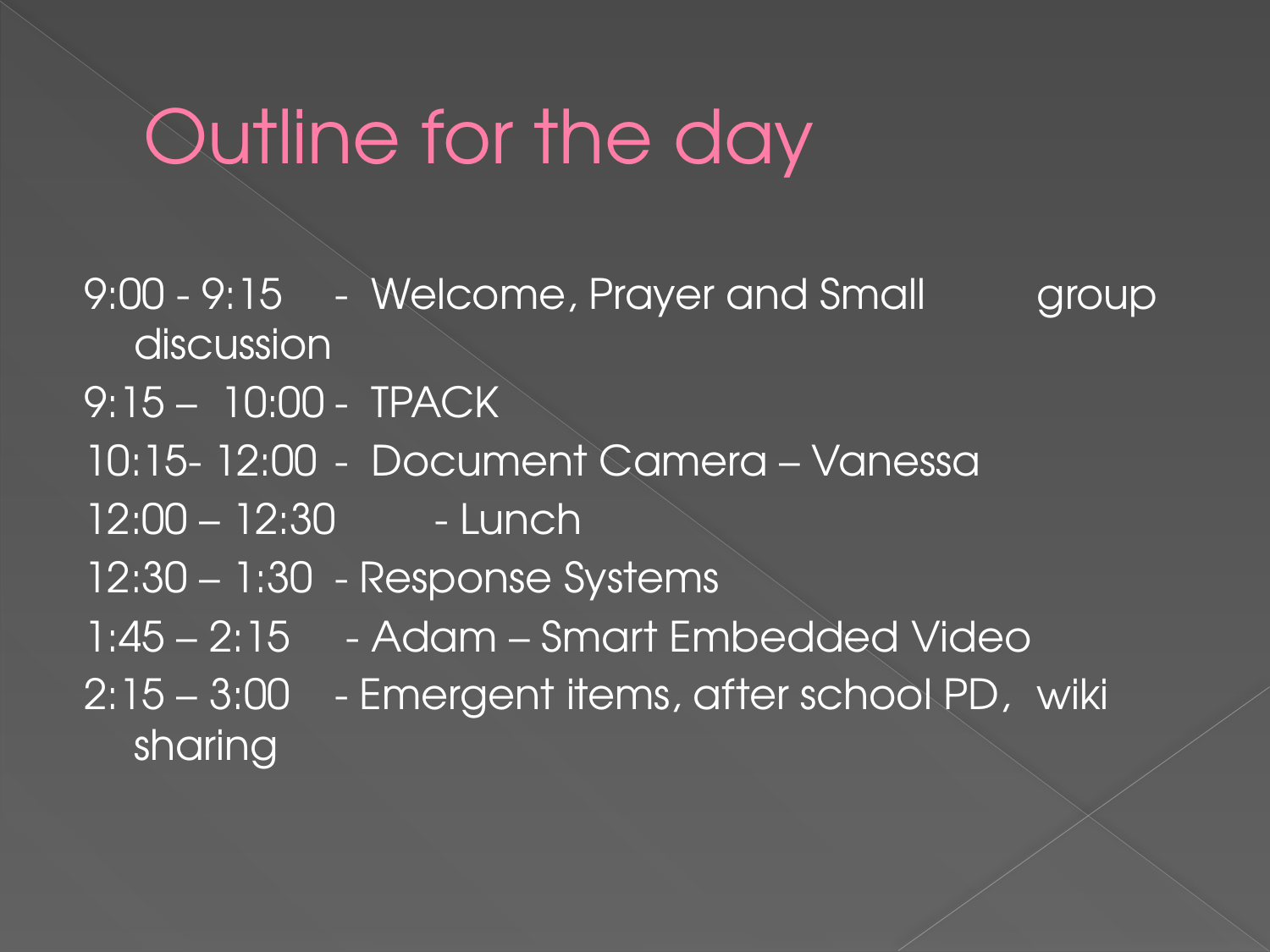

# Outline for the day
9:00 - 9:15 		-  Welcome, Prayer and Small 					group discussion
9:15 –  10:00	-  TPACK
10:15- 12:00	-  Document Camera – Vanessa
12:00 – 12:30	- Lunch
12:30 – 1:30 	- Response Systems
1:45 – 2:15		 - Adam – Smart Embedded Video
2:15 – 3:00		- Emergent items, after school PD, 					wiki sharing